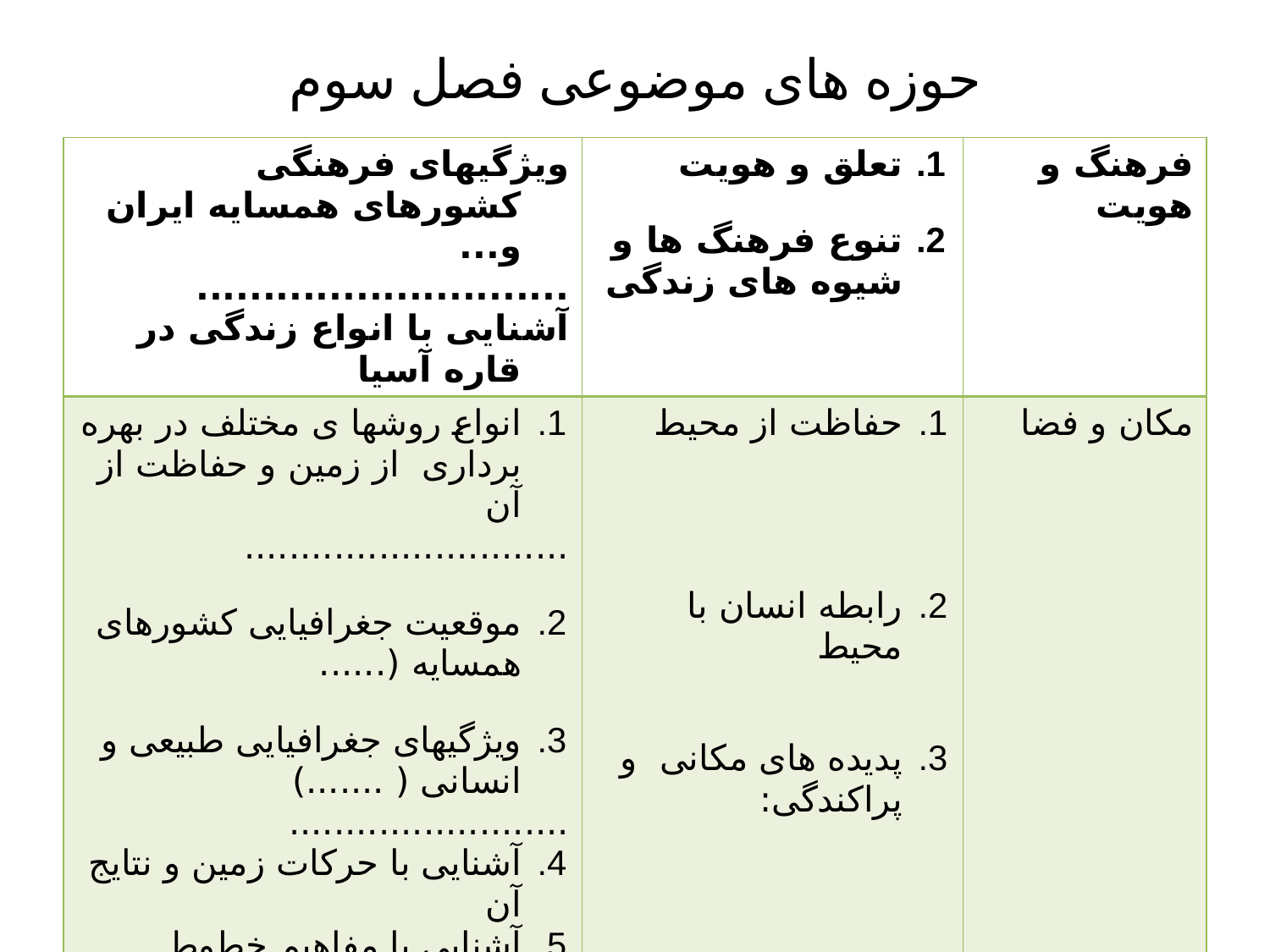

# حوزه های موضوعی فصل سوم
| ویژگیهای فرهنگی کشورهای همسایه ایران و... ............................ آشنایی با انواع زندگی در قاره آسیا | تعلق و هویت تنوع فرهنگ ها و شیوه های زندگی | فرهنگ و هویت |
| --- | --- | --- |
| انواع روشها ی مختلف در بهره برداری از زمین و حفاظت از آن ............................. موقعیت جغرافیایی کشورهای همسایه (...... ویژگیهای جغرافیایی طبیعی و انسانی ( .......) ......................... آشنایی با حرکات زمین و نتایج آن آشنایی با مفاهیم خطوط فرضی استوا و نصف النهار مبدا و مدارات و... | حفاظت از محیط رابطه انسان با محیط پدیده های مکانی و پراکندگی: | مکان و فضا |